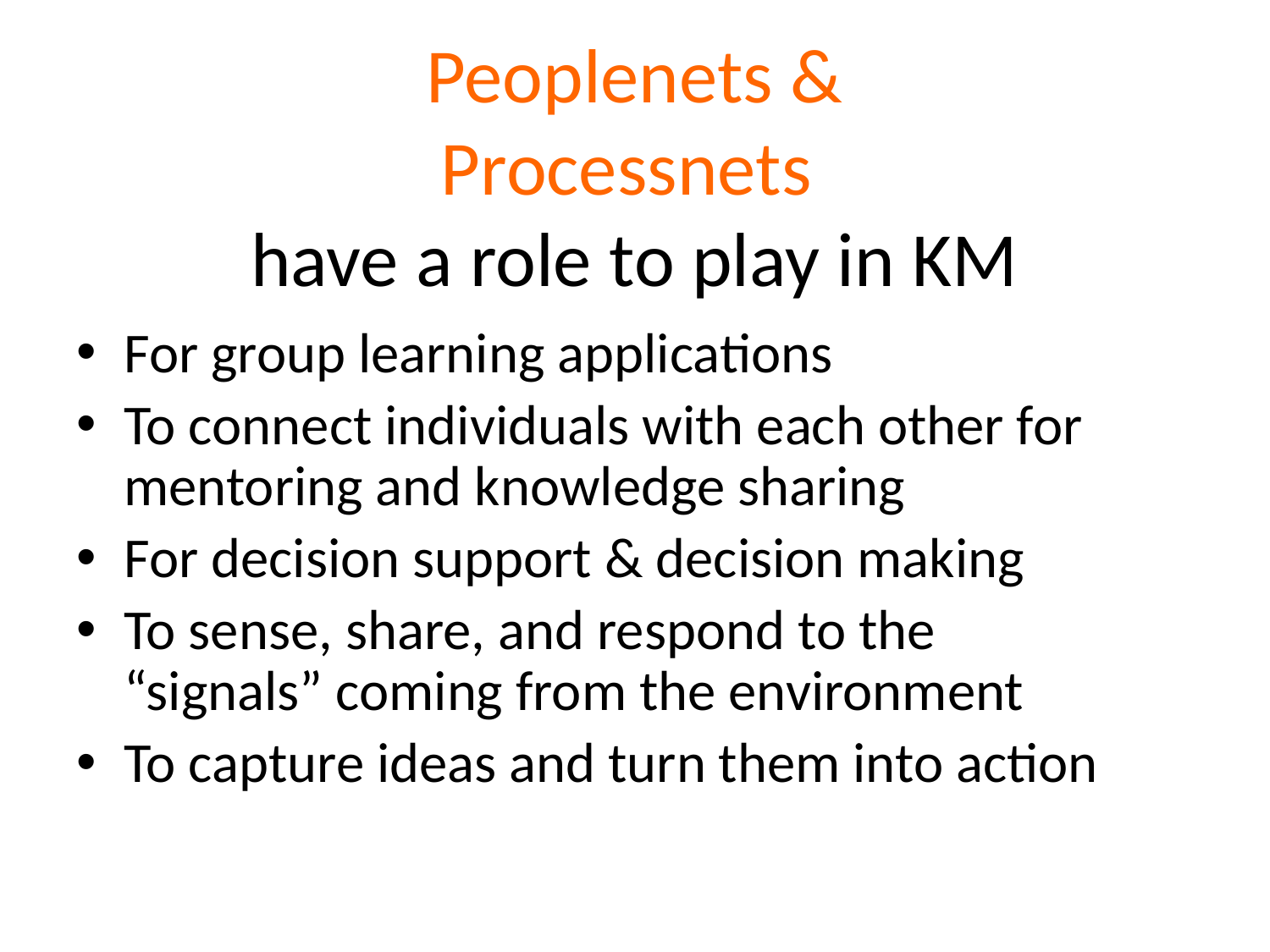

# Peoplenets & Processnets have a role to play in KM
For group learning applications
To connect individuals with each other for mentoring and knowledge sharing
For decision support & decision making
To sense, share, and respond to the “signals” coming from the environment
To capture ideas and turn them into action